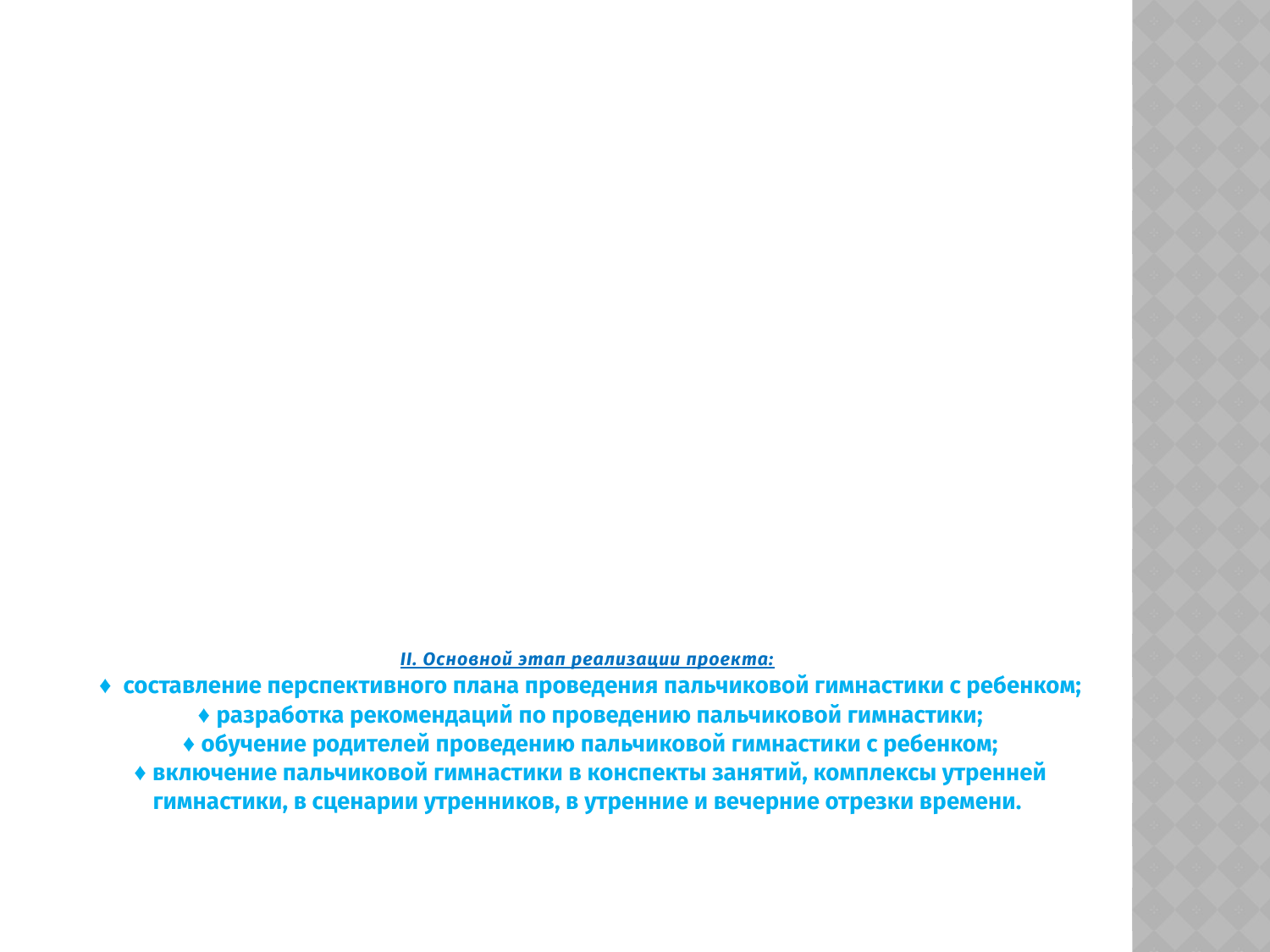

# II. Основной этап реализации проекта: ♦  составление перспективного плана проведения пальчиковой гимнастики с ребенком; ♦ разработка рекомендаций по проведению пальчиковой гимнастики; ♦ обучение родителей проведению пальчиковой гимнастики с ребенком; ♦ включение пальчиковой гимнастики в конспекты занятий, комплексы утренней гимнастики, в сценарии утренников, в утренние и вечерние отрезки времени.